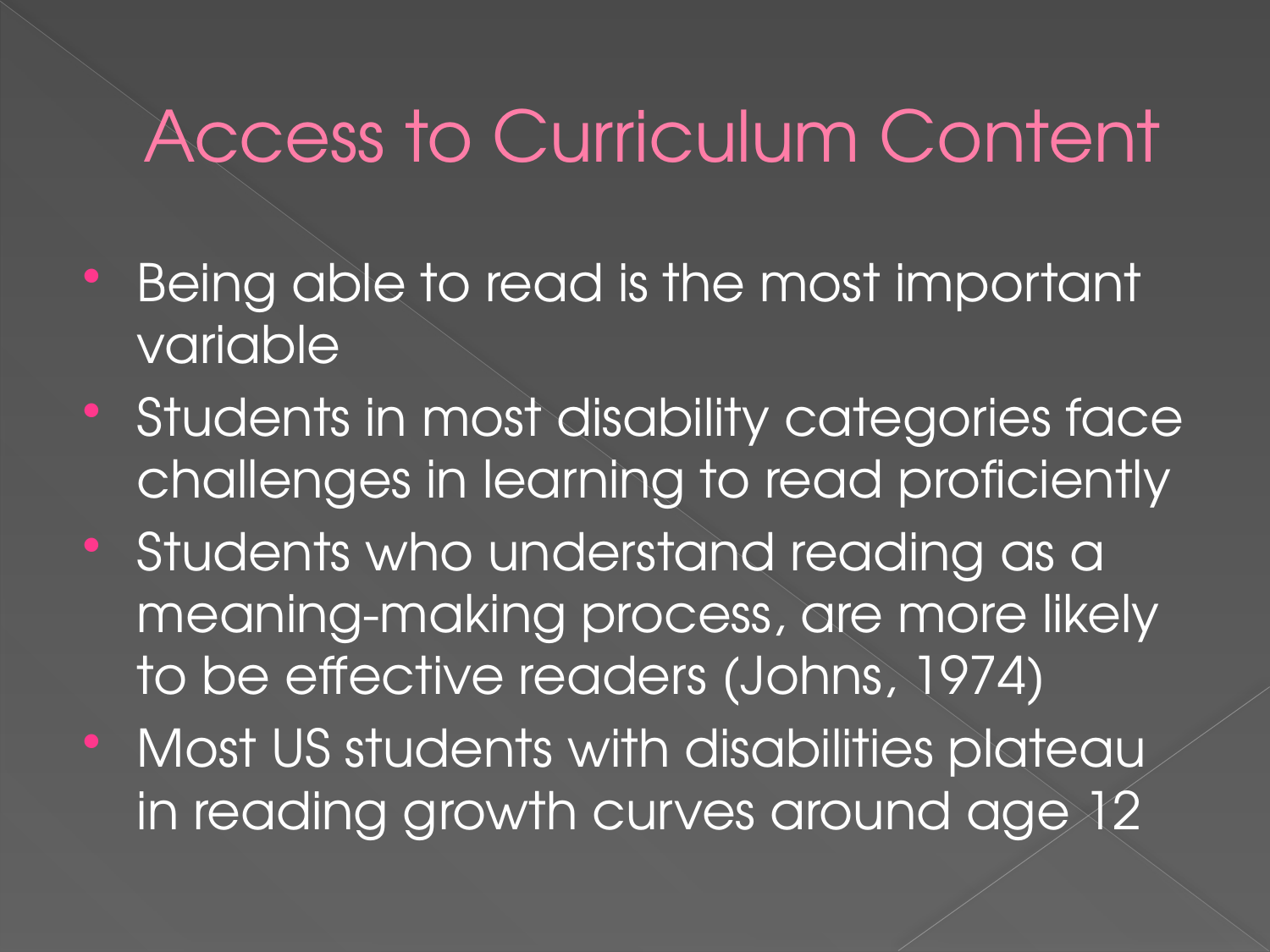

# Access to Curriculum Content
Being able to read is the most important variable
Students in most disability categories face challenges in learning to read proficiently
Students who understand reading as a meaning-making process, are more likely to be effective readers (Johns, 1974)
Most US students with disabilities plateau in reading growth curves around age 12